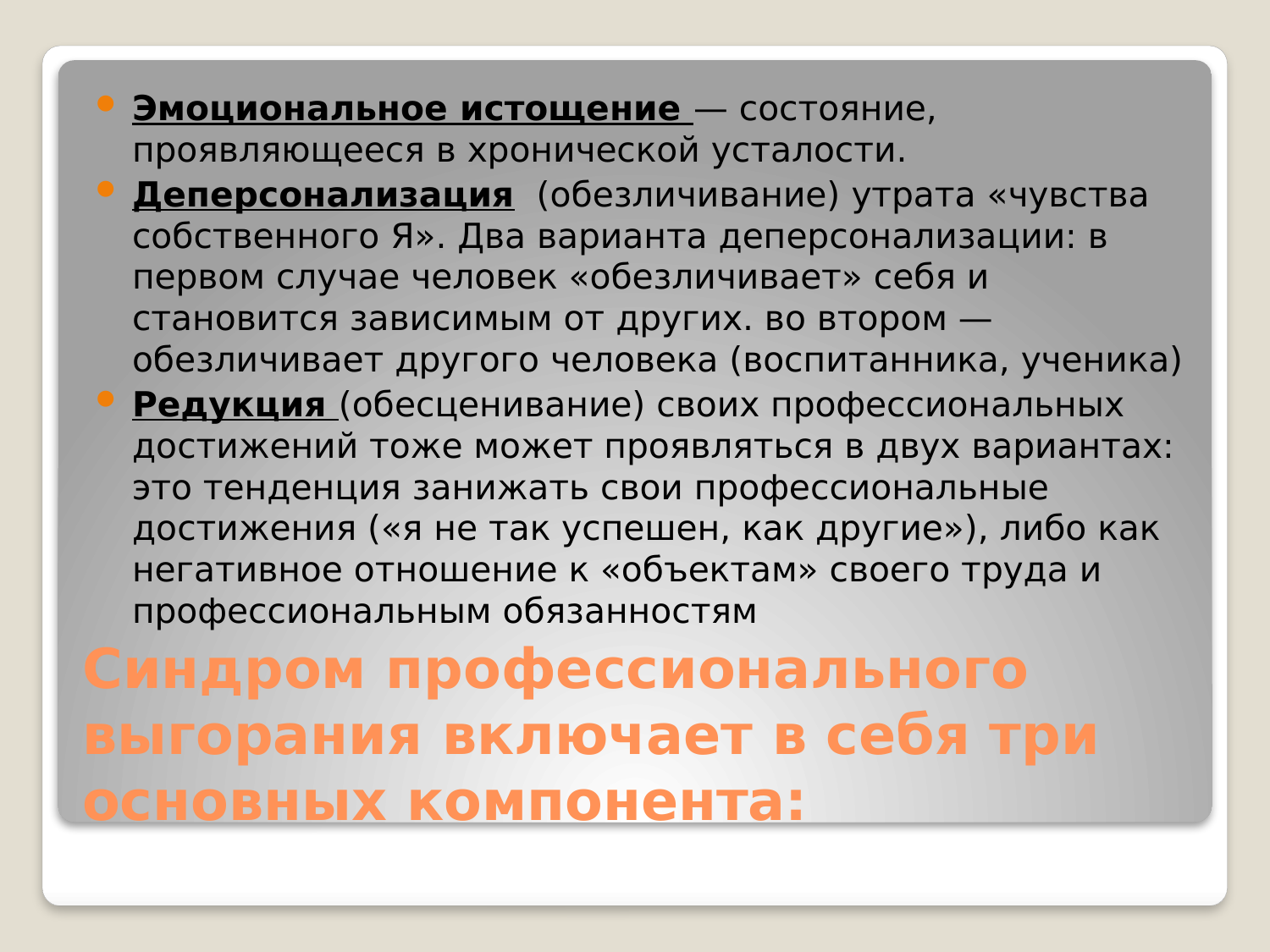

Эмоциональное истощение — состояние, проявляющееся в хронической усталости.
Деперсонализация  (обезличивание) утрата «чувства  собственного Я». Два варианта деперсонализации: в первом случае человек «обезличивает» себя и становится зависимым от других. во втором —обезличивает другого человека (воспитанника, ученика)
Редукция (обесценивание) своих профессиональных достижений тоже может проявляться в двух вариантах: это тенденция занижать свои профессиональные достижения («я не так успешен, как другие»), либо как негативное отношение к «объектам» своего труда и профессиональным обязанностям
# Синдром профессионального выгорания включает в себя три основных компонента: